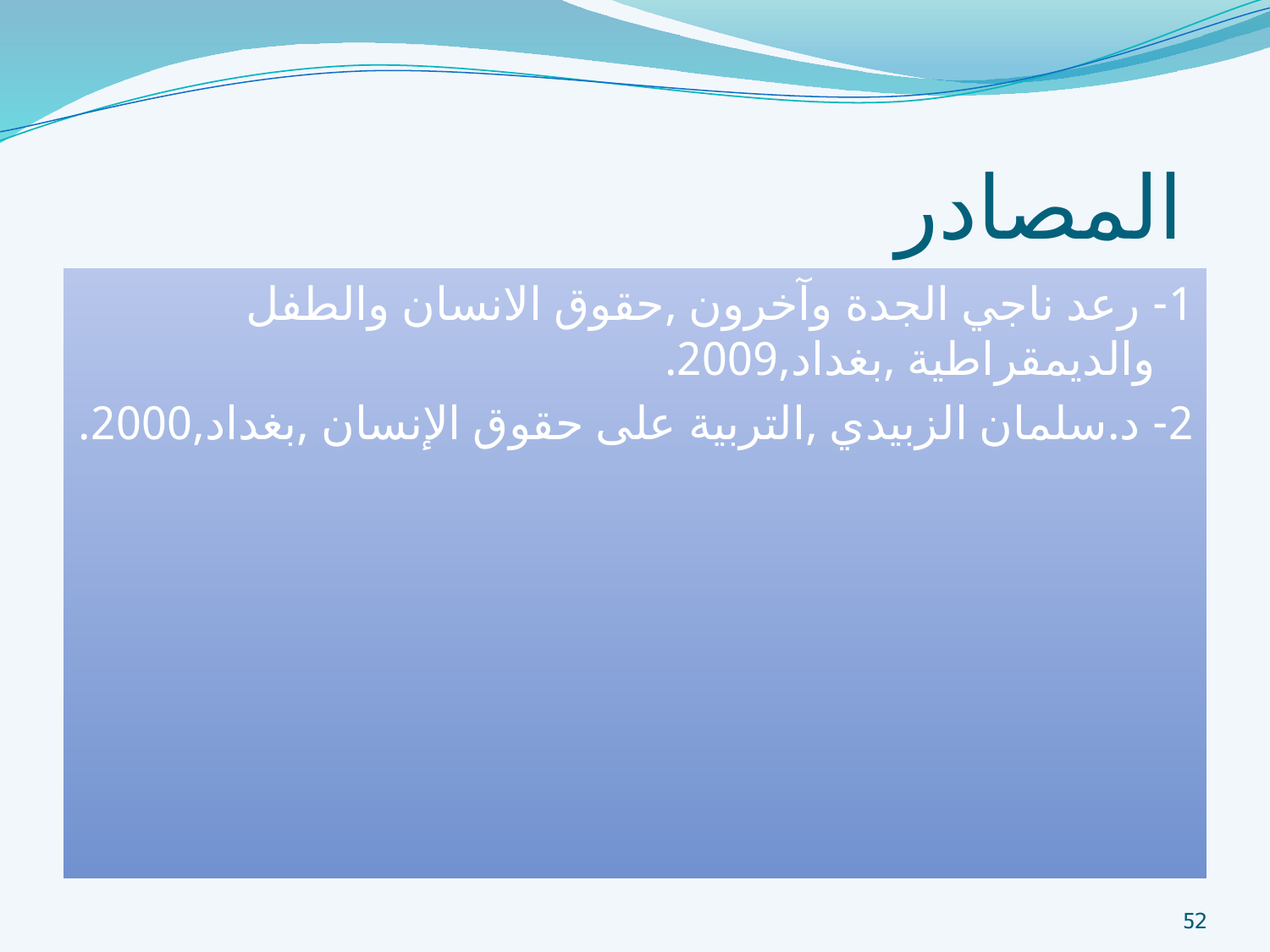

# المصادر
1- رعد ناجي الجدة وآخرون ,حقوق الانسان والطفل والديمقراطية ,بغداد,2009.
2- د.سلمان الزبيدي ,التربية على حقوق الإنسان ,بغداد,2000.

52